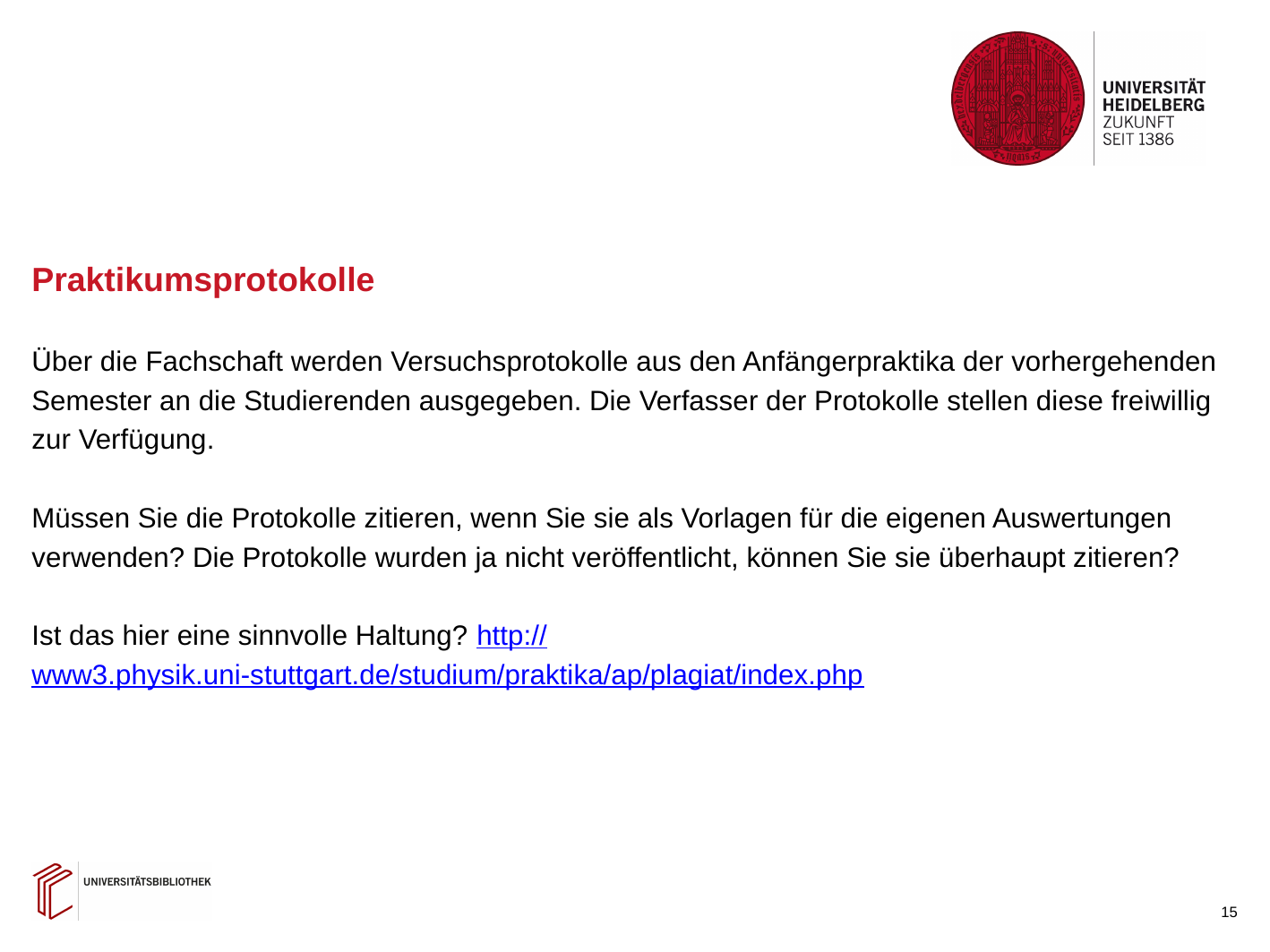

#
Praktikumsprotokolle

Über die Fachschaft werden Versuchsprotokolle aus den Anfängerpraktika der vorhergehenden Semester an die Studierenden ausgegeben. Die Verfasser der Protokolle stellen diese freiwillig zur Verfügung.

Müssen Sie die Protokolle zitieren, wenn Sie sie als Vorlagen für die eigenen Auswertungen verwenden? Die Protokolle wurden ja nicht veröffentlicht, können Sie sie überhaupt zitieren?

Ist das hier eine sinnvolle Haltung? http://www3.physik.uni-stuttgart.de/studium/praktika/ap/plagiat/index.php
15